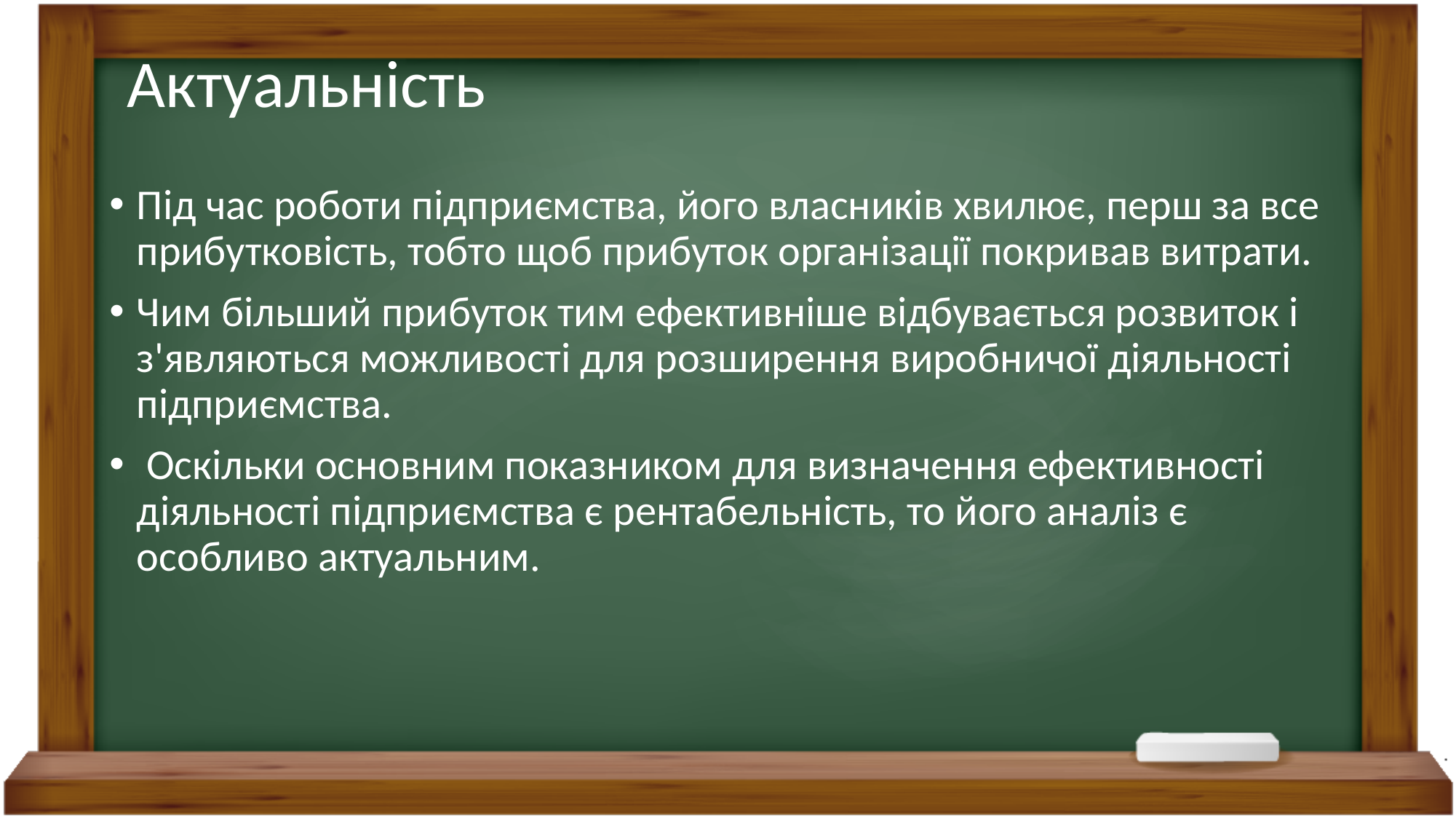

# Актуальність
Під час роботи підприємства, його власників хвилює, перш за все прибутковість, тобто щоб прибуток організації покривав витрати.
Чим більший прибуток тим ефективніше відбувається розвиток і з'являються можливості для розширення виробничої діяльності підприємства.
 Оскільки основним показником для визначення ефективності діяльності підприємства є рентабельність, то його аналіз є особливо актуальним.